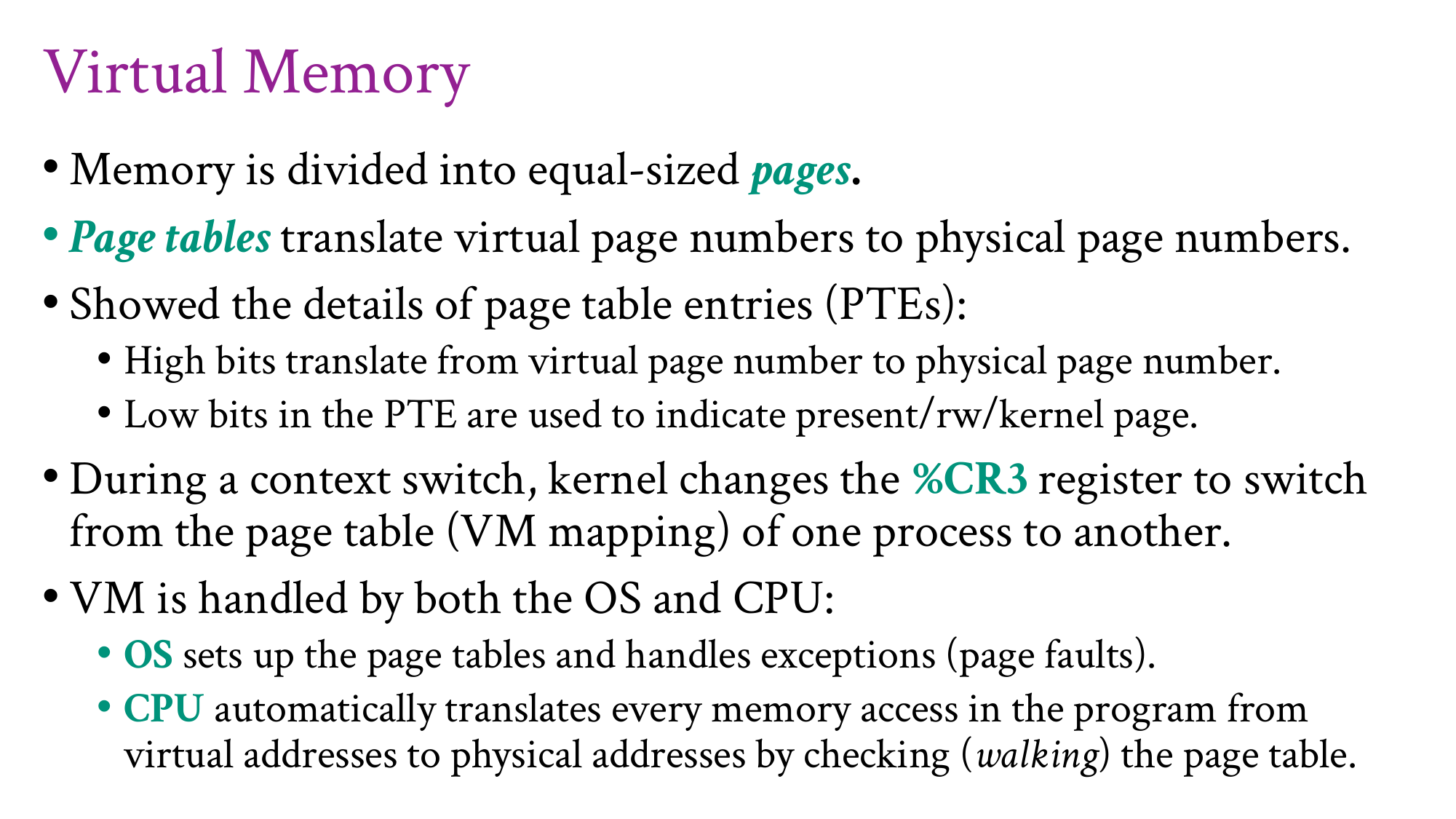

# Virtual Memory
Memory is divided into equal-sized pages.
Page tables translate virtual page numbers to physical page numbers.
Showed the details of page table entries (PTEs):
High bits translate from virtual page number to physical page number.
Low bits in the PTE are used to indicate present/rw/kernel page.
During a context switch, kernel changes the %CR3 register to switch from the page table (VM mapping) of one process to another.
VM is handled by both the OS and CPU:
OS sets up the page tables and handles exceptions (page faults).
CPU automatically translates every memory access in the program from virtual addresses to physical addresses by checking (walking) the page table.